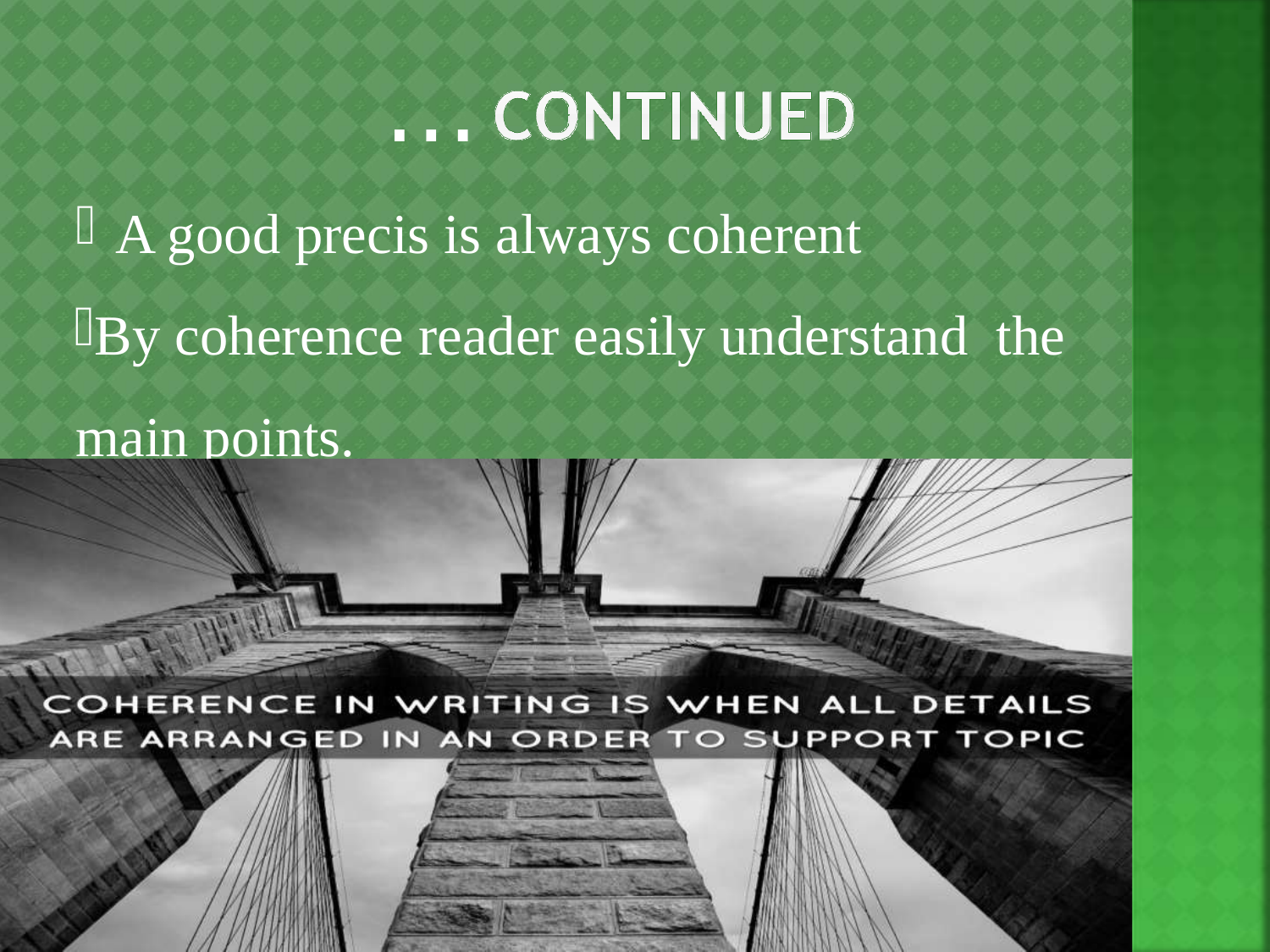

# …

A good precis is always coherent
By coherence reader easily understand  the main points.